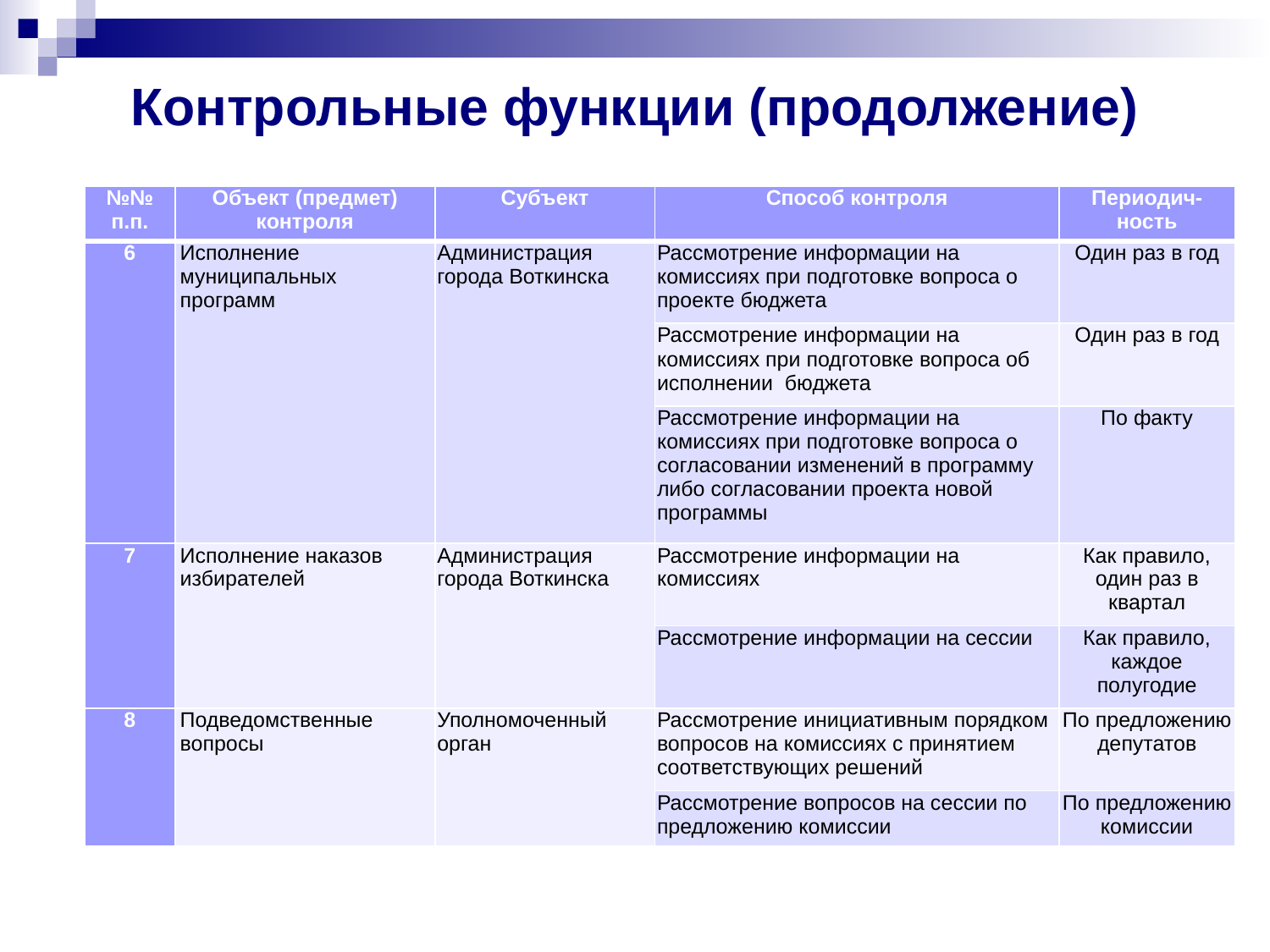

# Контрольные функции (продолжение)
| №№ п.п. | Объект (предмет) контроля | Субъект | Способ контроля | Периодич-ность |
| --- | --- | --- | --- | --- |
| 6 | Исполнение муниципальных программ | Администрация города Воткинска | Рассмотрение информации на комиссиях при подготовке вопроса о проекте бюджета | Один раз в год |
|  |  |  | Рассмотрение информации на комиссиях при подготовке вопроса об исполнении бюджета | Один раз в год |
|  |  |  | Рассмотрение информации на комиссиях при подготовке вопроса о согласовании изменений в программу либо согласовании проекта новой программы | По факту |
| 7 | Исполнение наказов избирателей | Администрация города Воткинска | Рассмотрение информации на комиссиях | Как правило, один раз в квартал |
|  |  |  | Рассмотрение информации на сессии | Как правило, каждое полугодие |
| 8 | Подведомственные вопросы | Уполномоченный орган | Рассмотрение инициативным порядком вопросов на комиссиях с принятием соответствующих решений | По предложению депутатов |
|  |  |  | Рассмотрение вопросов на сессии по предложению комиссии | По предложению комиссии |